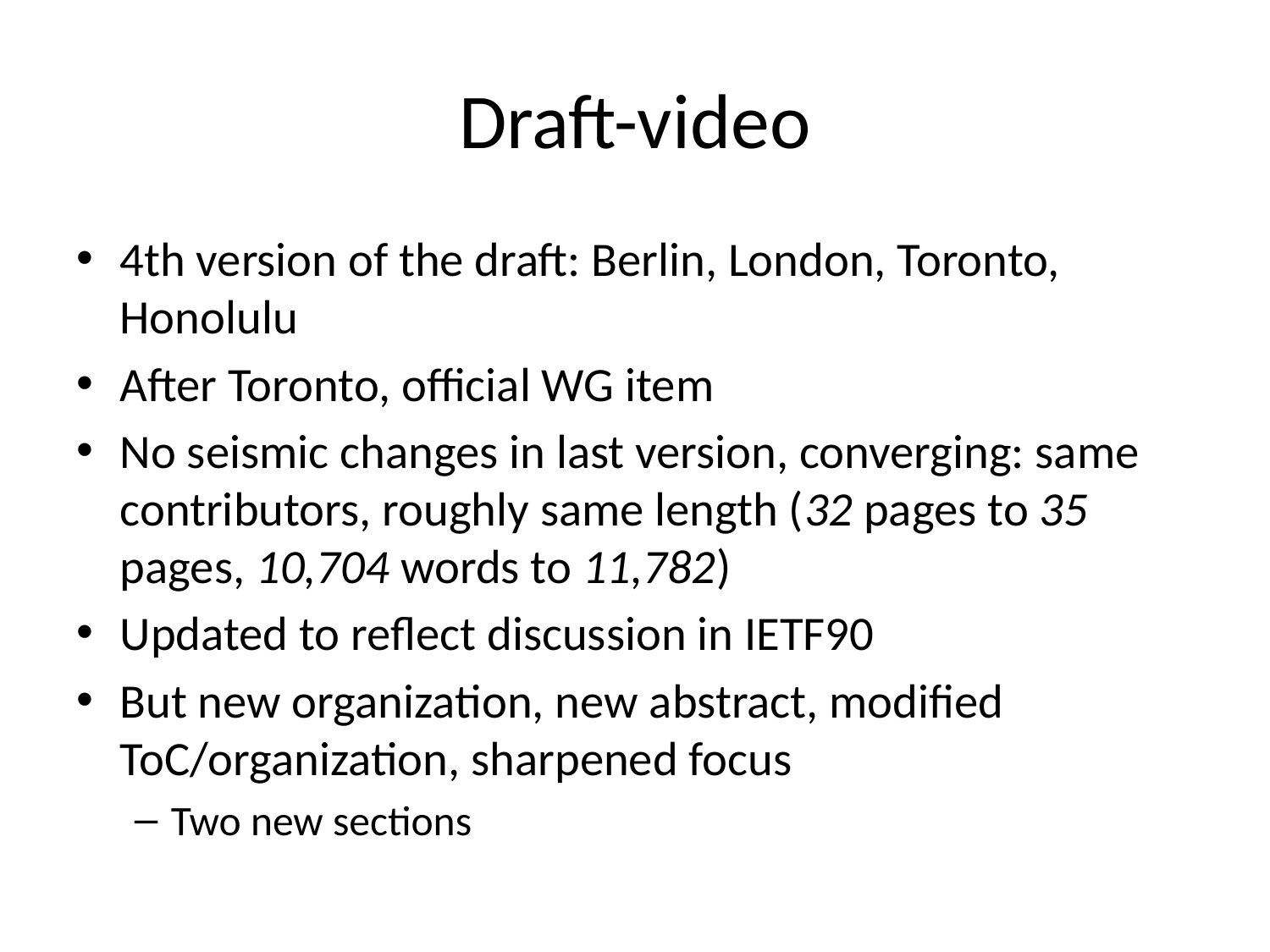

# Draft-video
4th version of the draft: Berlin, London, Toronto, Honolulu
After Toronto, official WG item
No seismic changes in last version, converging: same contributors, roughly same length (32 pages to 35 pages, 10,704 words to 11,782)
Updated to reflect discussion in IETF90
But new organization, new abstract, modified ToC/organization, sharpened focus
Two new sections